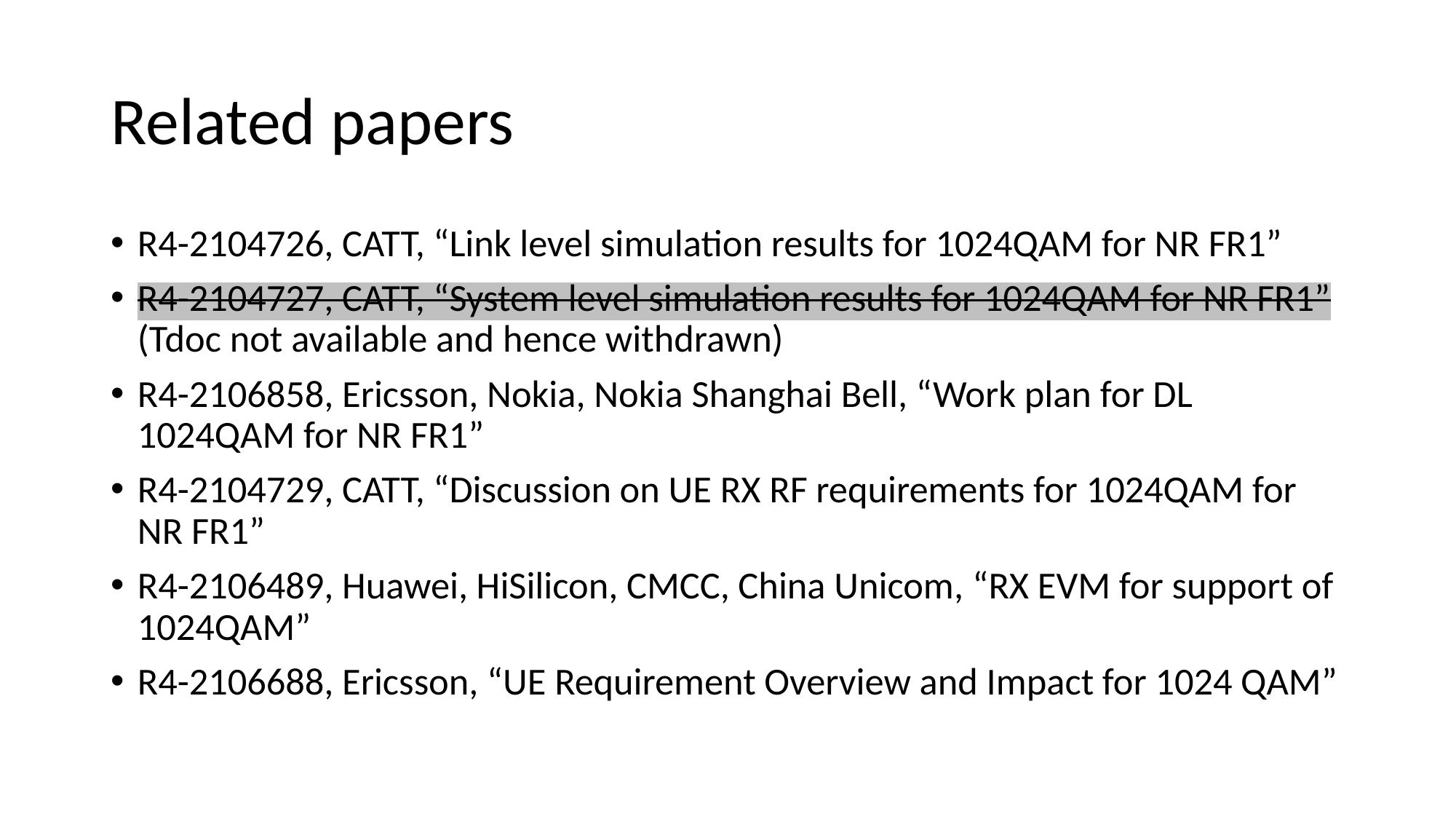

# Related papers
R4-2104726, CATT, “Link level simulation results for 1024QAM for NR FR1”
R4-2104727, CATT, “System level simulation results for 1024QAM for NR FR1” (Tdoc not available and hence withdrawn)
R4-2106858, Ericsson, Nokia, Nokia Shanghai Bell, “Work plan for DL 1024QAM for NR FR1”
R4-2104729, CATT, “Discussion on UE RX RF requirements for 1024QAM for NR FR1”
R4-2106489, Huawei, HiSilicon, CMCC, China Unicom, “RX EVM for support of 1024QAM”
R4-2106688, Ericsson, “UE Requirement Overview and Impact for 1024 QAM”